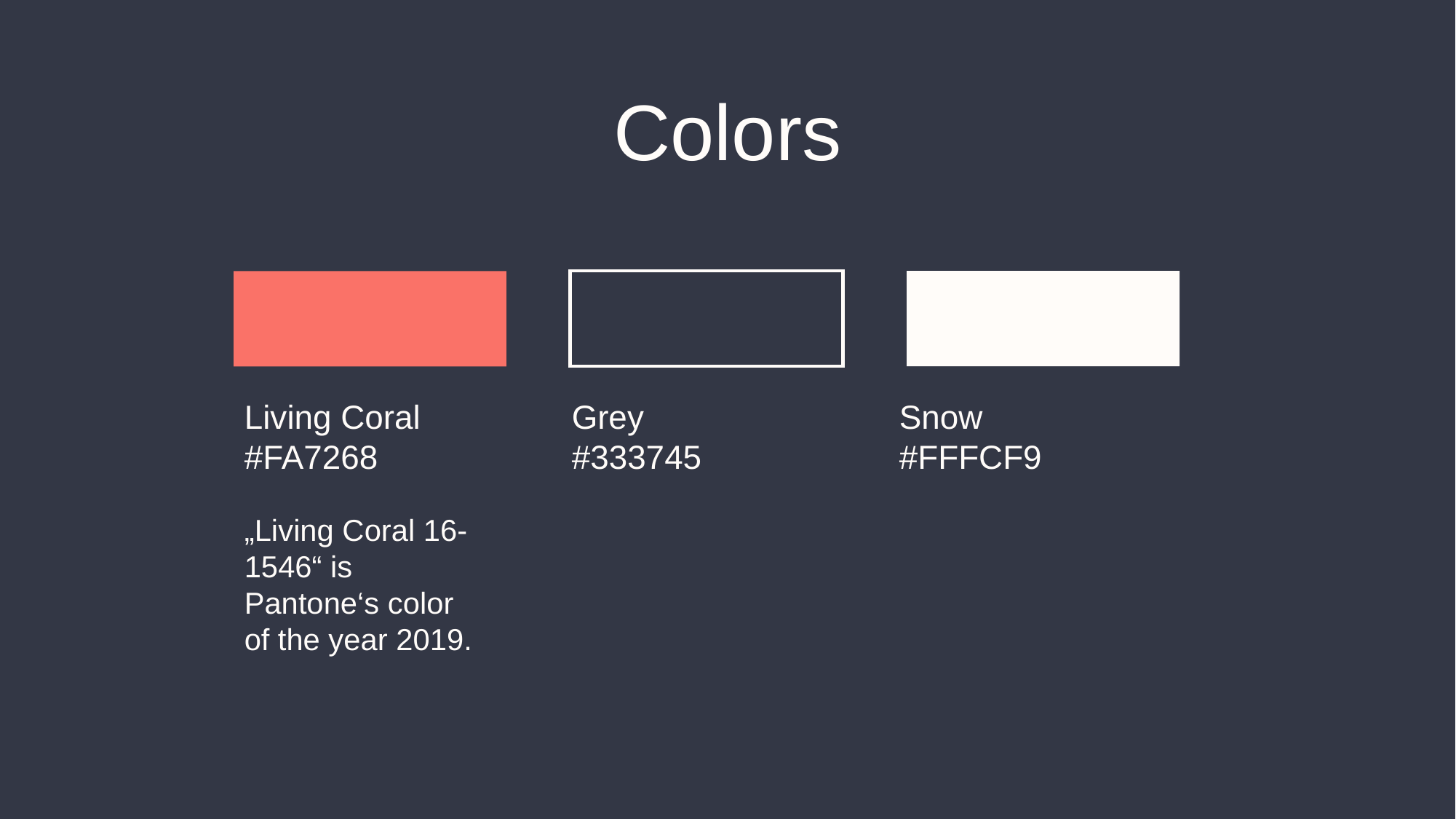

# Colors

Living Coral		Grey			Snow
#FA7268		#333745		#FFFCF9
„Living Coral 16-1546“ is Pantone‘s color of the year 2019.